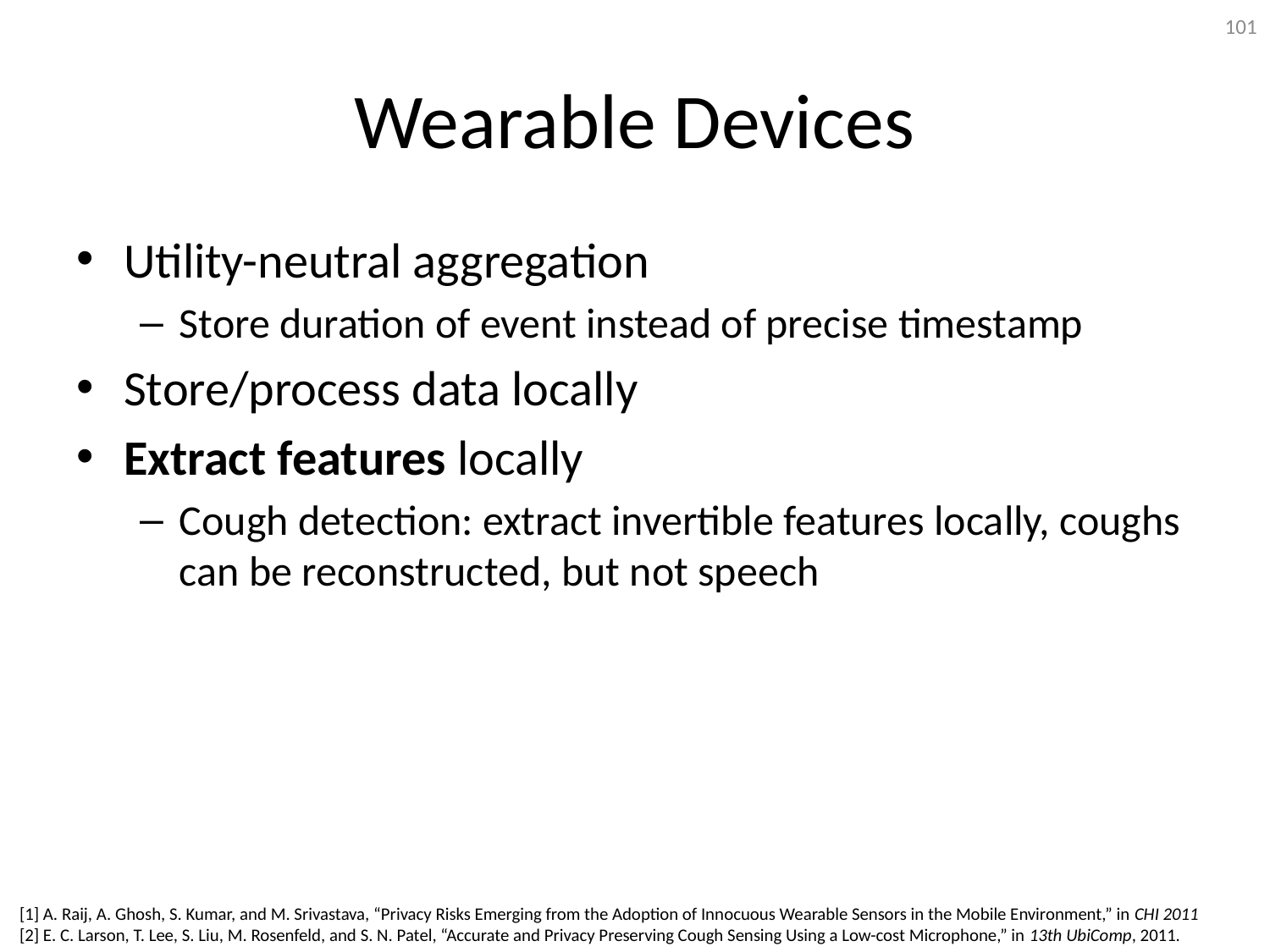

101
# Wearable Devices
Utility-neutral aggregation
Store duration of event instead of precise timestamp
Store/process data locally
Extract features locally
Cough detection: extract invertible features locally, coughs can be reconstructed, but not speech
[1] A. Raij, A. Ghosh, S. Kumar, and M. Srivastava, “Privacy Risks Emerging from the Adoption of Innocuous Wearable Sensors in the Mobile Environment,” in CHI 2011
[2] E. C. Larson, T. Lee, S. Liu, M. Rosenfeld, and S. N. Patel, “Accurate and Privacy Preserving Cough Sensing Using a Low-cost Microphone,” in 13th UbiComp, 2011.